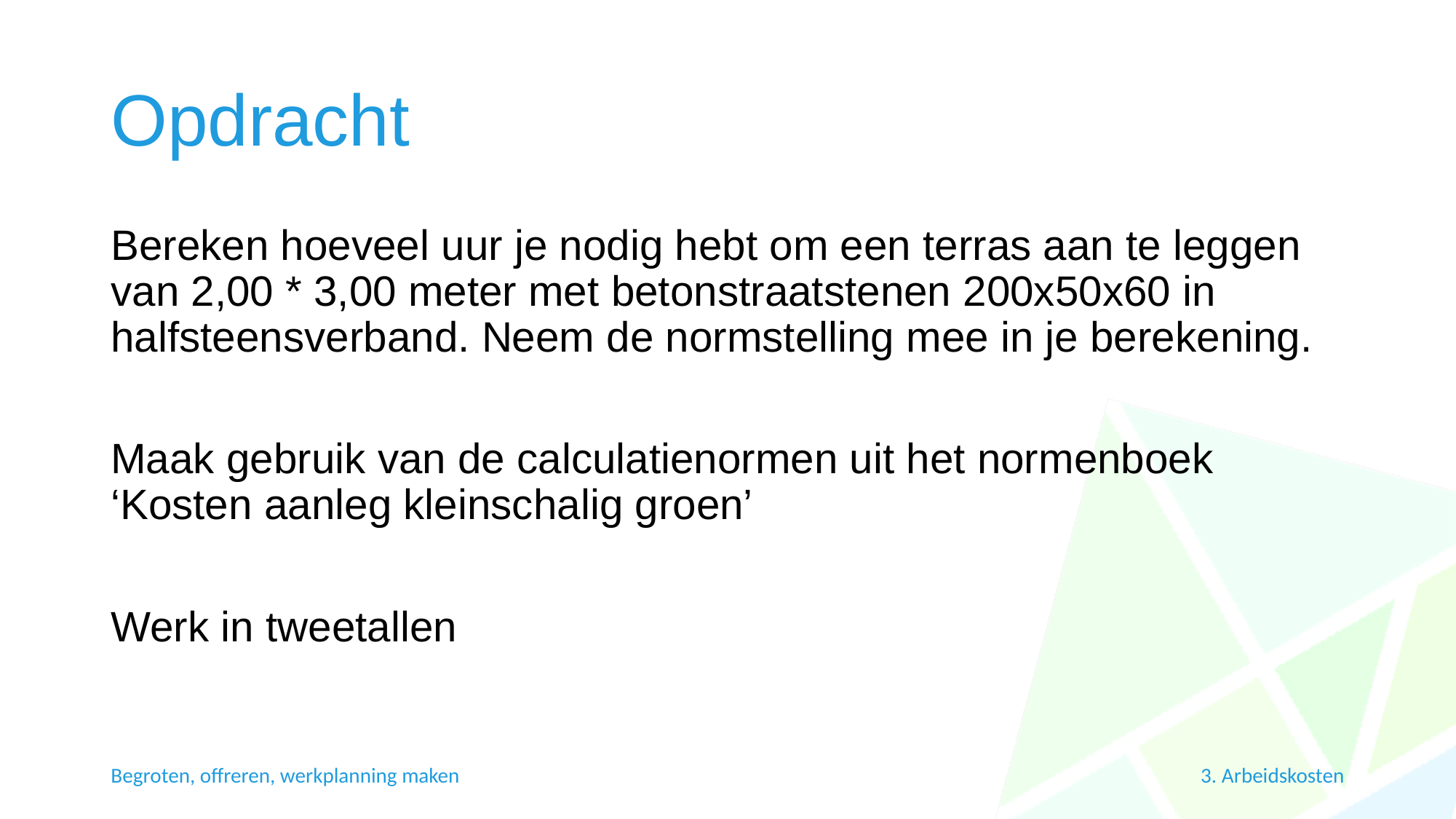

# Opdracht
Bereken hoeveel uur je nodig hebt om een terras aan te leggen van 2,00 * 3,00 meter met betonstraatstenen 200x50x60 in halfsteensverband. Neem de normstelling mee in je berekening.

Maak gebruik van de calculatienormen uit het normenboek ‘Kosten aanleg kleinschalig groen’

Werk in tweetallen

3. Arbeidskosten
Begroten, offreren, werkplanning maken